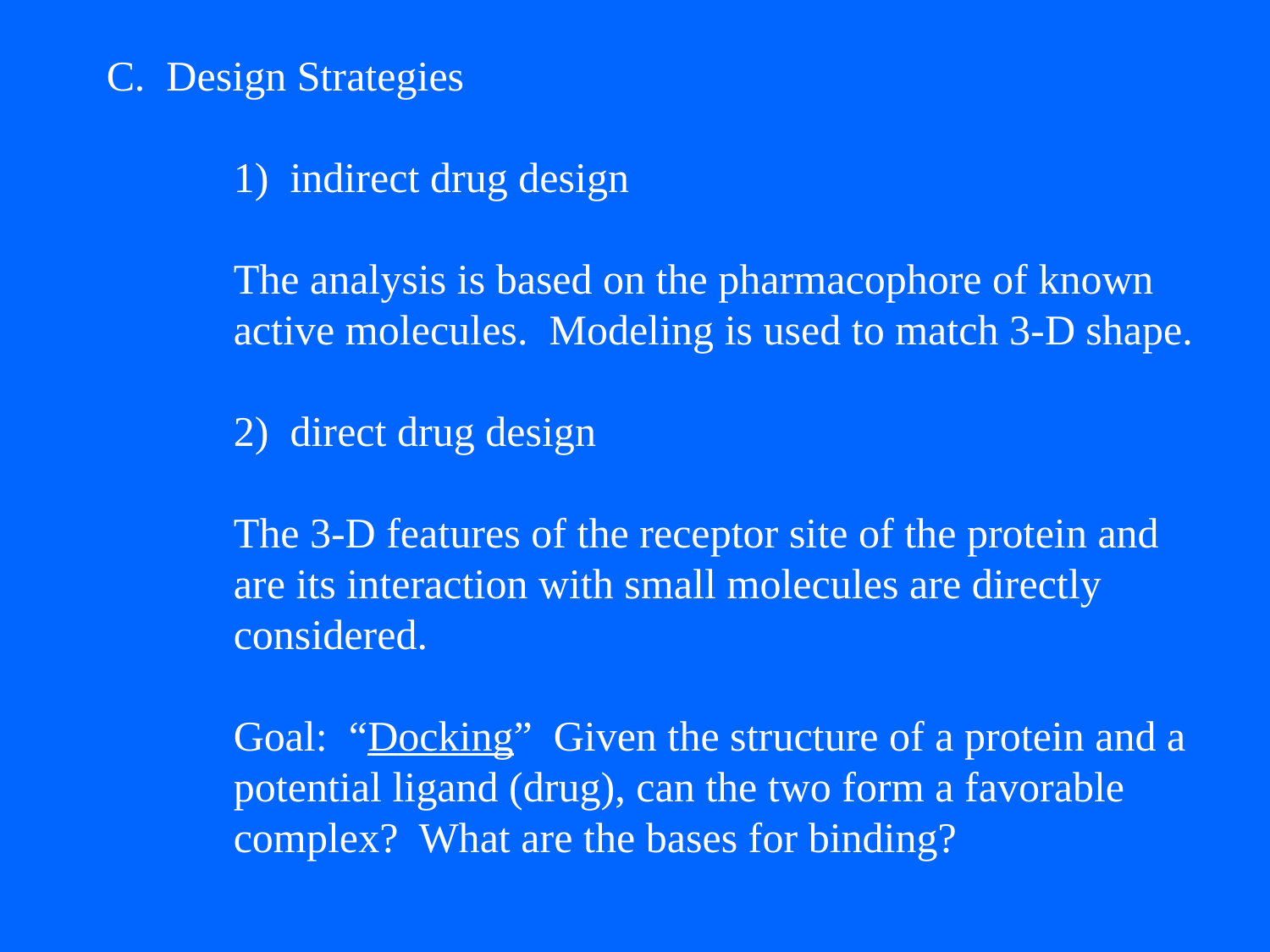

C.  Design Strategies

	1)  indirect drug design

	The analysis is based on the pharmacophore of known
	active molecules.  Modeling is used to match 3-D shape.

	2)  direct drug design

	The 3-D features of the receptor site of the protein and
	are its interaction with small molecules are directly
	considered.

	Goal:  “Docking”  Given the structure of a protein and a
	potential ligand (drug), can the two form a favorable
	complex?  What are the bases for binding?